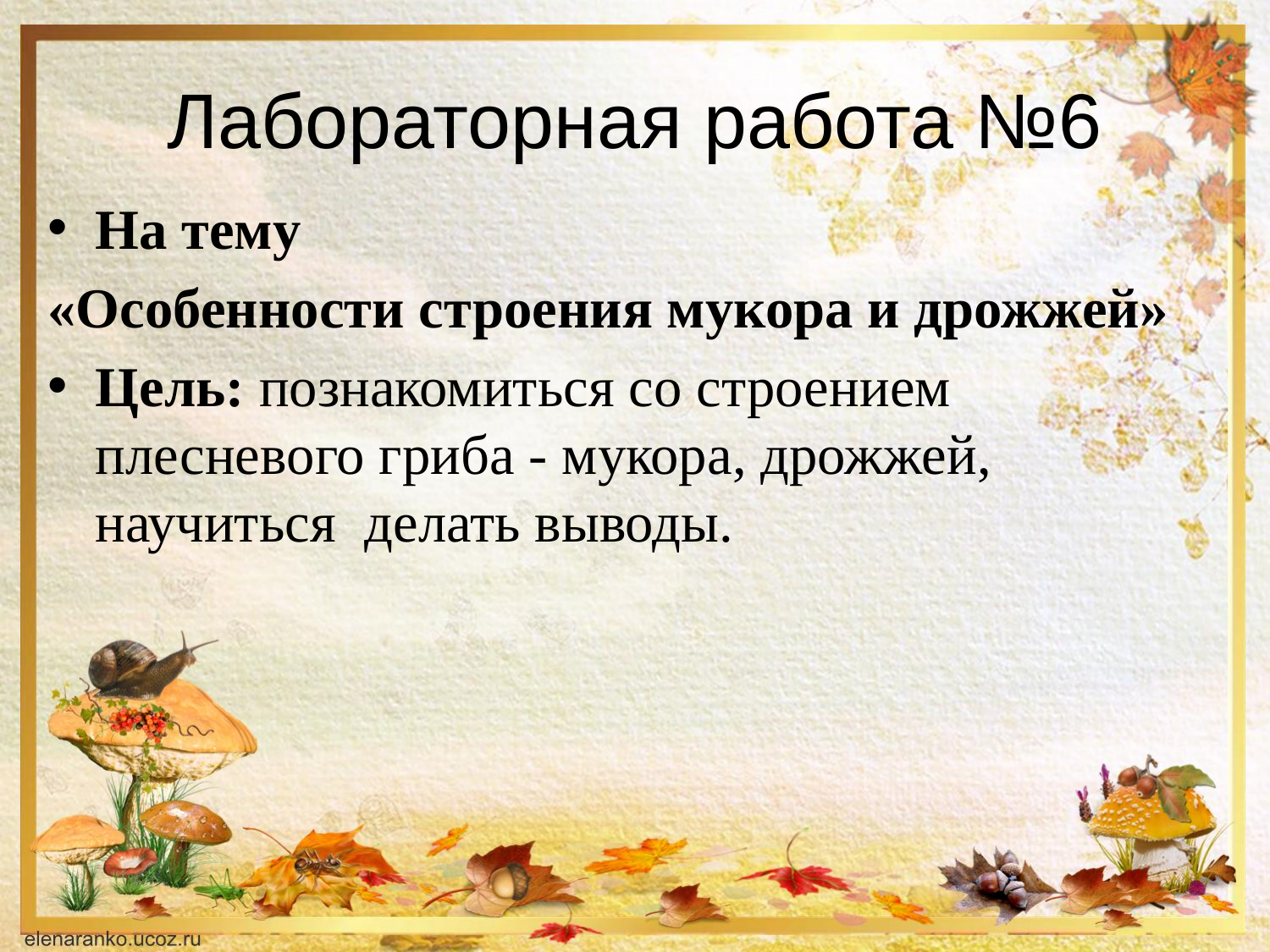

# Лабораторная работа №6
На тему
«Особенности строения мукора и дрожжей»
Цель: познакомиться со строением плесневого гриба - мукора, дрожжей, научиться  делать выводы.